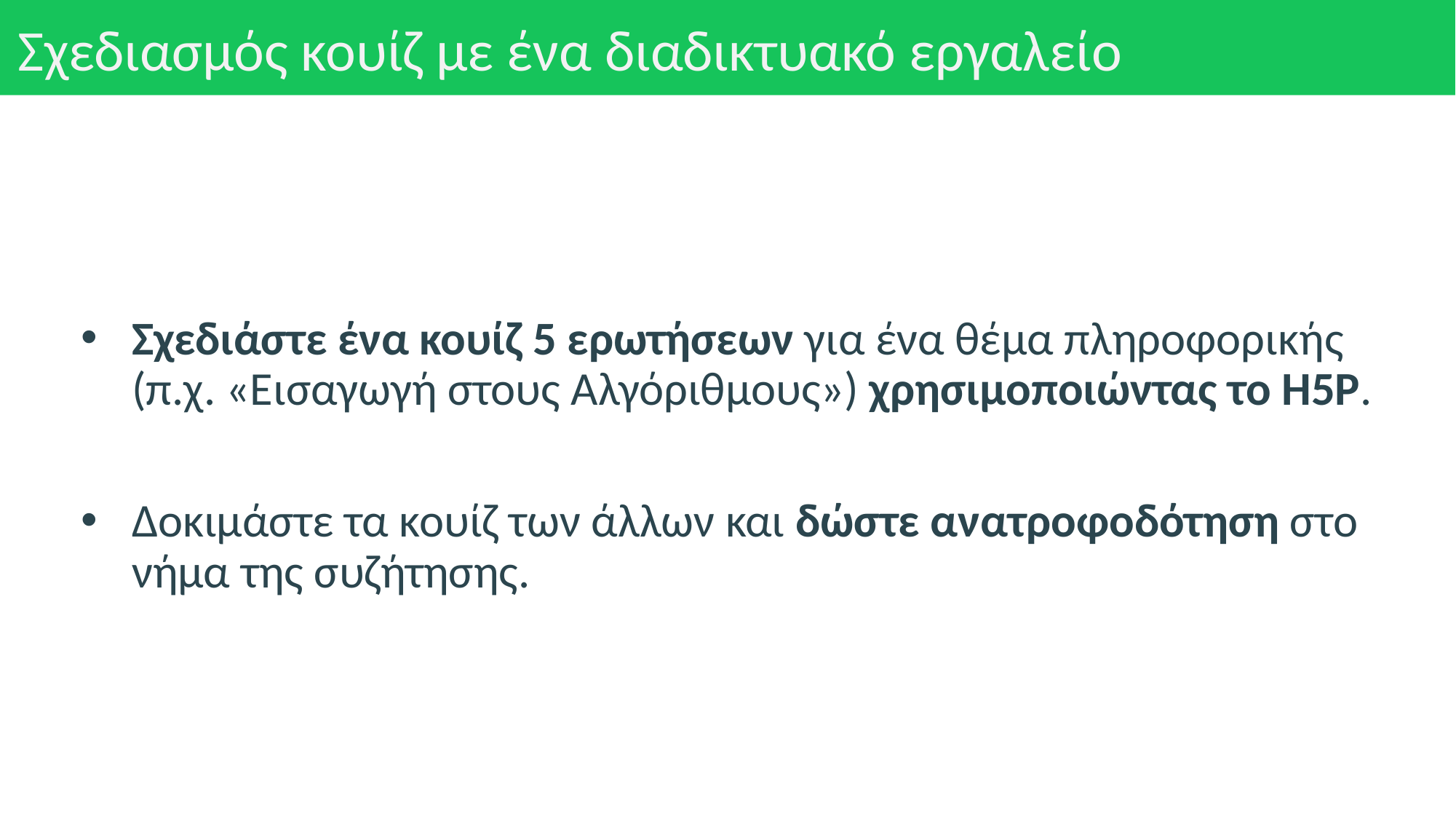

# Σχεδιασμός κουίζ με ένα διαδικτυακό εργαλείο

Σχεδιάστε ένα κουίζ 5 ερωτήσεων για ένα θέμα πληροφορικής (π.χ. «Εισαγωγή στους Αλγόριθμους») χρησιμοποιώντας το H5P.

Δοκιμάστε τα κουίζ των άλλων και δώστε ανατροφοδότηση στο νήμα της συζήτησης.